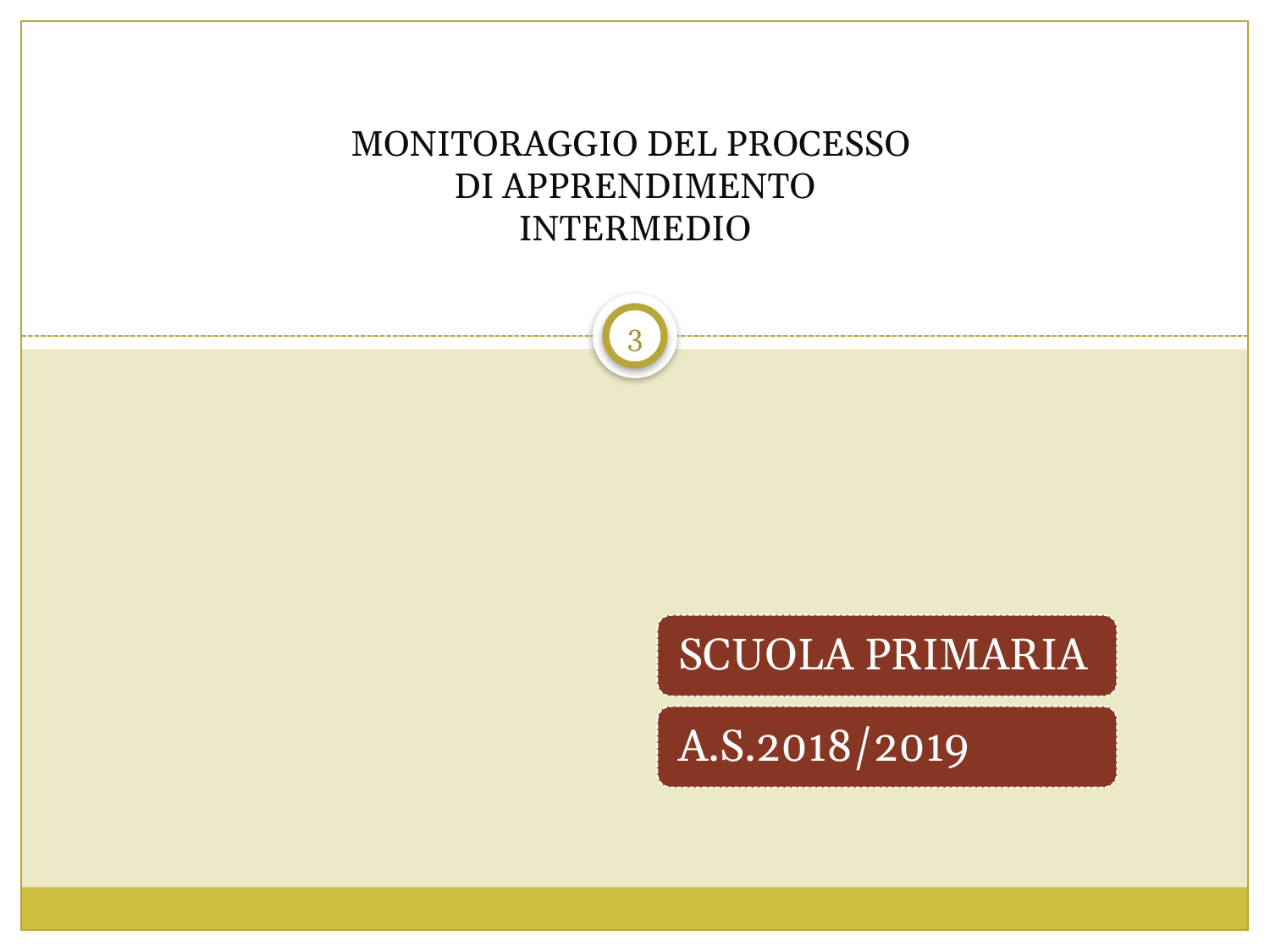

# MONITORAGGIO DEL PROCESSO DI APPRENDIMENTO INTERMEDIO
3
SCUOLA PRIMARIA
A.S.2018/2019